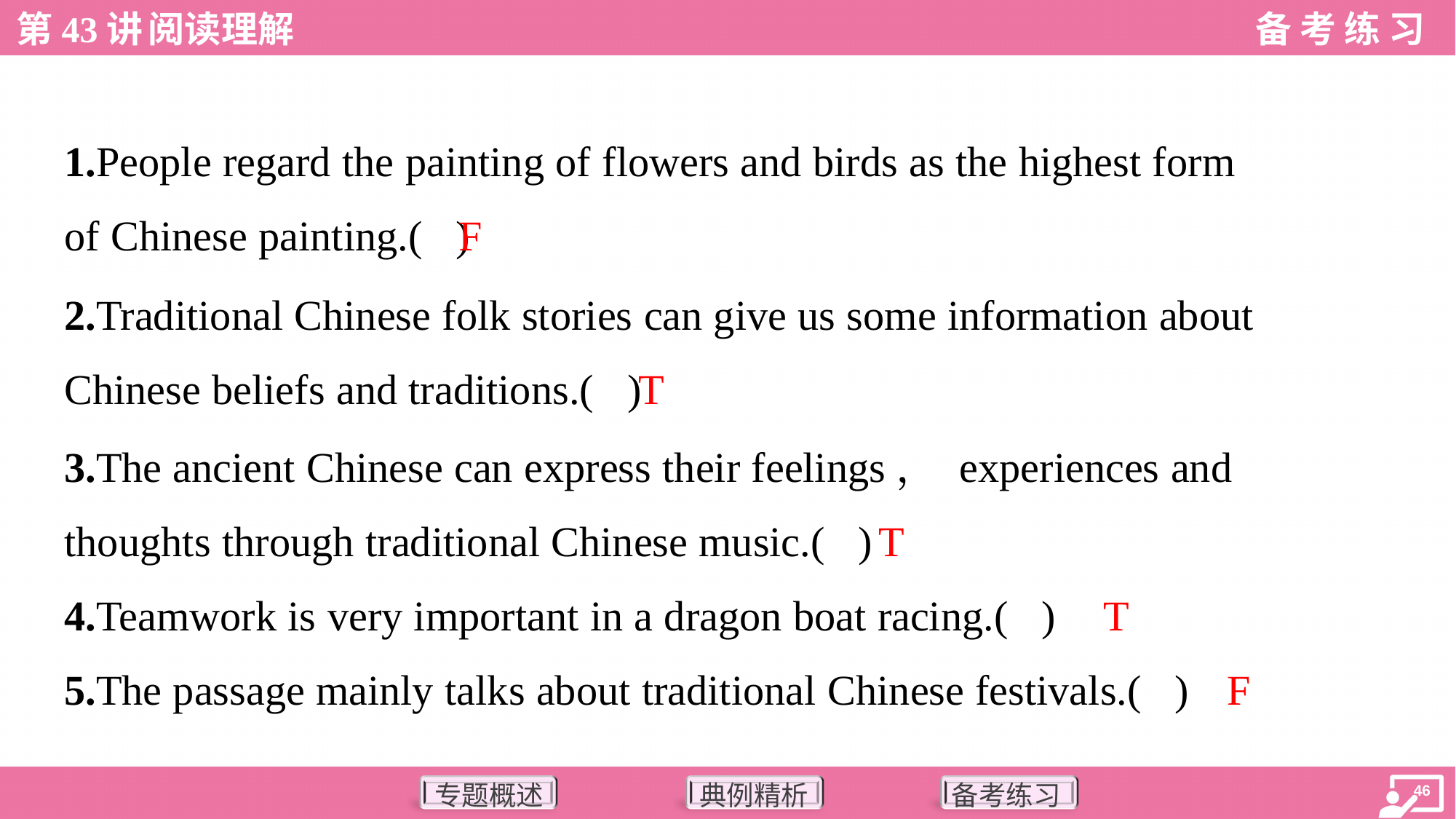

1.People regard the painting of flowers and birds as the highest form
of Chinese painting.(   )
F
2.Traditional Chinese folk stories can give us some information about
Chinese beliefs and traditions.(   )
T
3.The ancient Chinese can express their feelings， experiences and
thoughts through traditional Chinese music.(   )
T
T
4.Teamwork is very important in a dragon boat racing.(   )
F
5.The passage mainly talks about traditional Chinese festivals.(   )